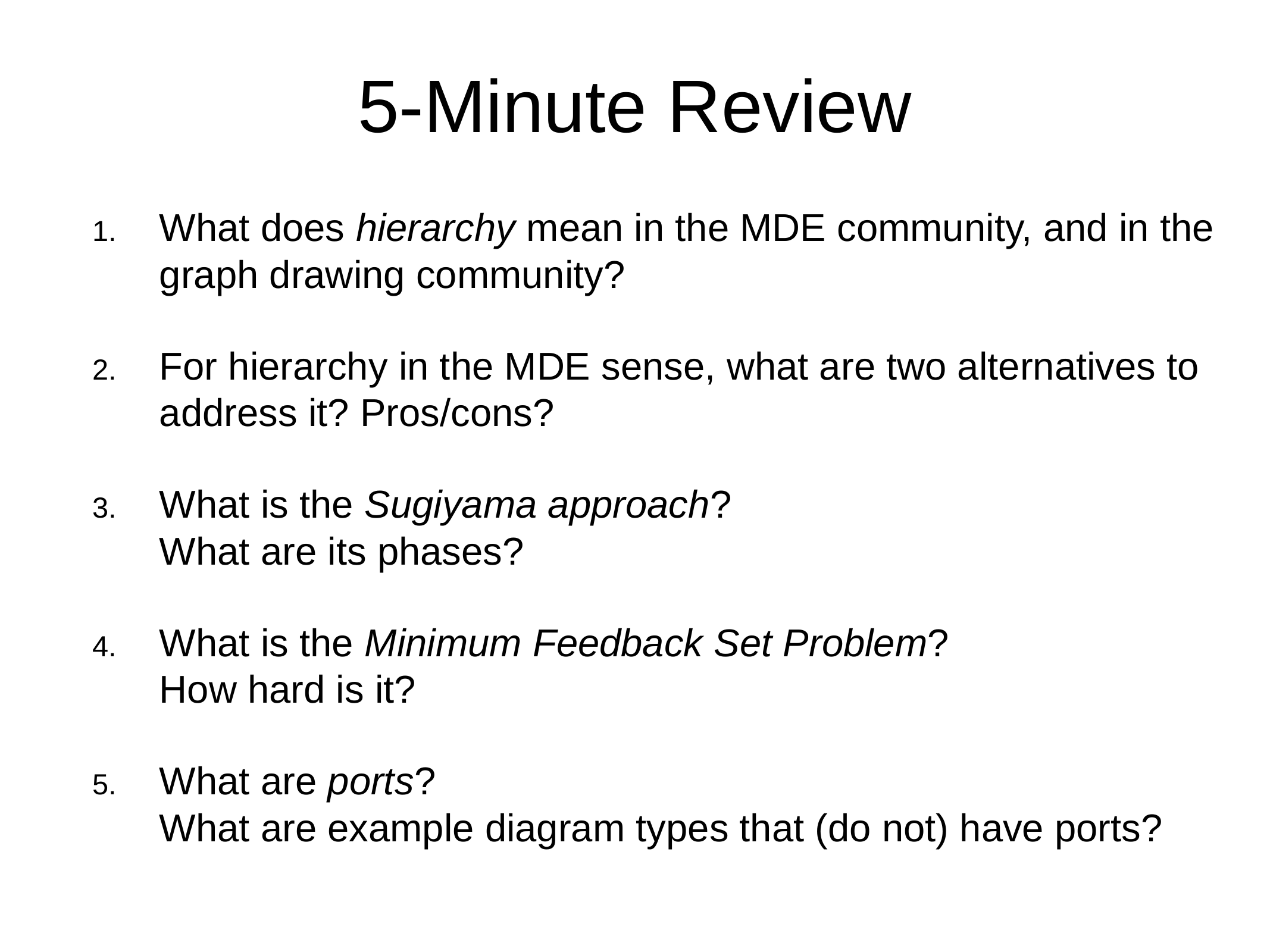

# 5-Minute Review
What does hierarchy mean in the MDE community, and in the graph drawing community?
For hierarchy in the MDE sense, what are two alternatives to address it? Pros/cons?
What is the Sugiyama approach?
What are its phases?
What is the Minimum Feedback Set Problem?
How hard is it?
What are ports?
What are example diagram types that (do not) have ports?